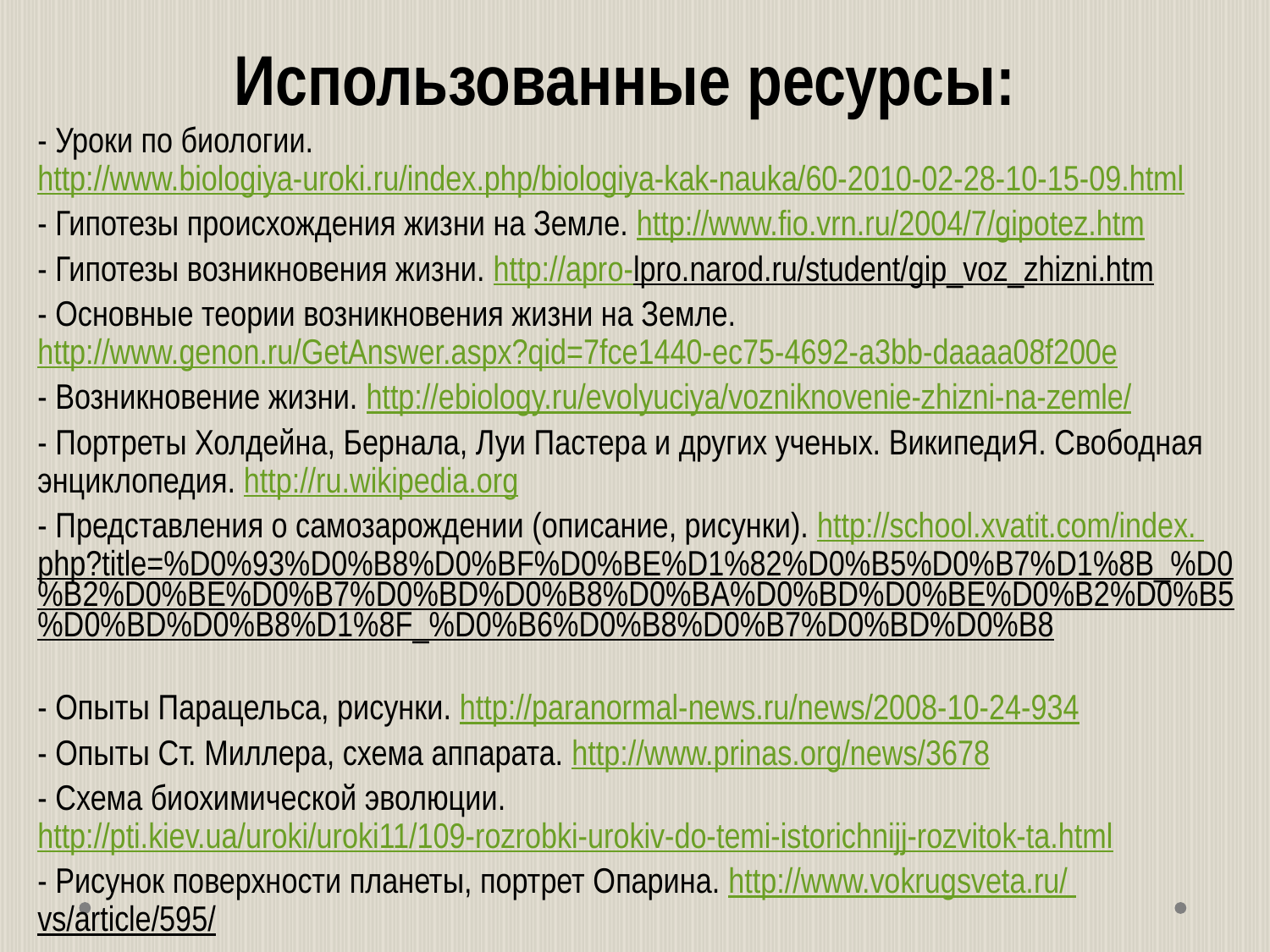

# Использованные ресурсы:
- Уроки по биологии. http://www.biologiya-uroki.ru/index.php/biologiya-kak-nauka/60-2010-02-28-10-15-09.html
- Гипотезы происхождения жизни на Земле. http://www.fio.vrn.ru/2004/7/gipotez.htm
- Гипотезы возникновения жизни. http://apro-lpro.narod.ru/student/gip_voz_zhizni.htm
- Основные теории возникновения жизни на Земле.  http://www.genon.ru/GetAnswer.aspx?qid=7fce1440-ec75-4692-a3bb-daaaa08f200e
- Возникновение жизни. http://ebiology.ru/evolyuciya/vozniknovenie-zhizni-na-zemle/
- Портреты Холдейна, Бернала, Луи Пастера и других ученых. ВикипедиЯ. Свободная энциклопедия. http://ru.wikipedia.org
- Представления о самозарождении (описание, рисунки). http://school.xvatit.com/index. php?title=%D0%93%D0%B8%D0%BF%D0%BE%D1%82%D0%B5%D0%B7%D1%8B_%D0%B2%D0%BE%D0%B7%D0%BD%D0%B8%D0%BA%D0%BD%D0%BE%D0%B2%D0%B5%D0%BD%D0%B8%D1%8F_%D0%B6%D0%B8%D0%B7%D0%BD%D0%B8
- Опыты Парацельса, рисунки. http://paranormal-news.ru/news/2008-10-24-934
- Опыты Ст. Миллера, схема аппарата. http://www.prinas.org/news/3678
- Схема биохимической эволюции. http://pti.kiev.ua/uroki/uroki11/109-rozrobki-urokiv-do-temi-istorichnijj-rozvitok-ta.html
- Рисунок поверхности планеты, портрет Опарина. http://www.vokrugsveta.ru/ vs/article/595/